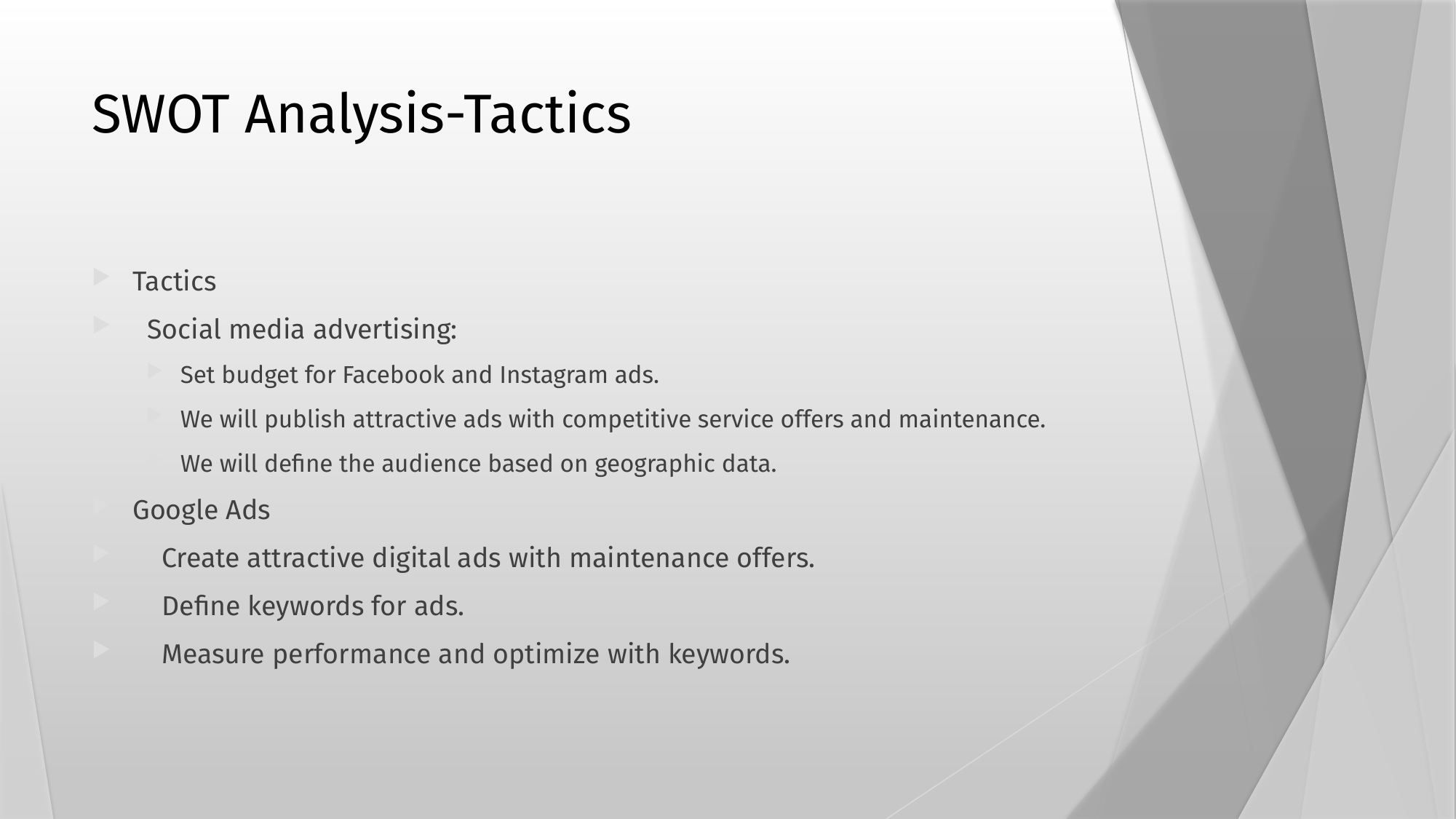

# SWOT Analysis-Tactics
Tactics
  Social media advertising:
Set budget for Facebook and Instagram ads.
We will publish attractive ads with competitive service offers and maintenance.
We will define the audience based on geographic data.
Google Ads
    Create attractive digital ads with maintenance offers.
    Define keywords for ads.
    Measure performance and optimize with keywords.